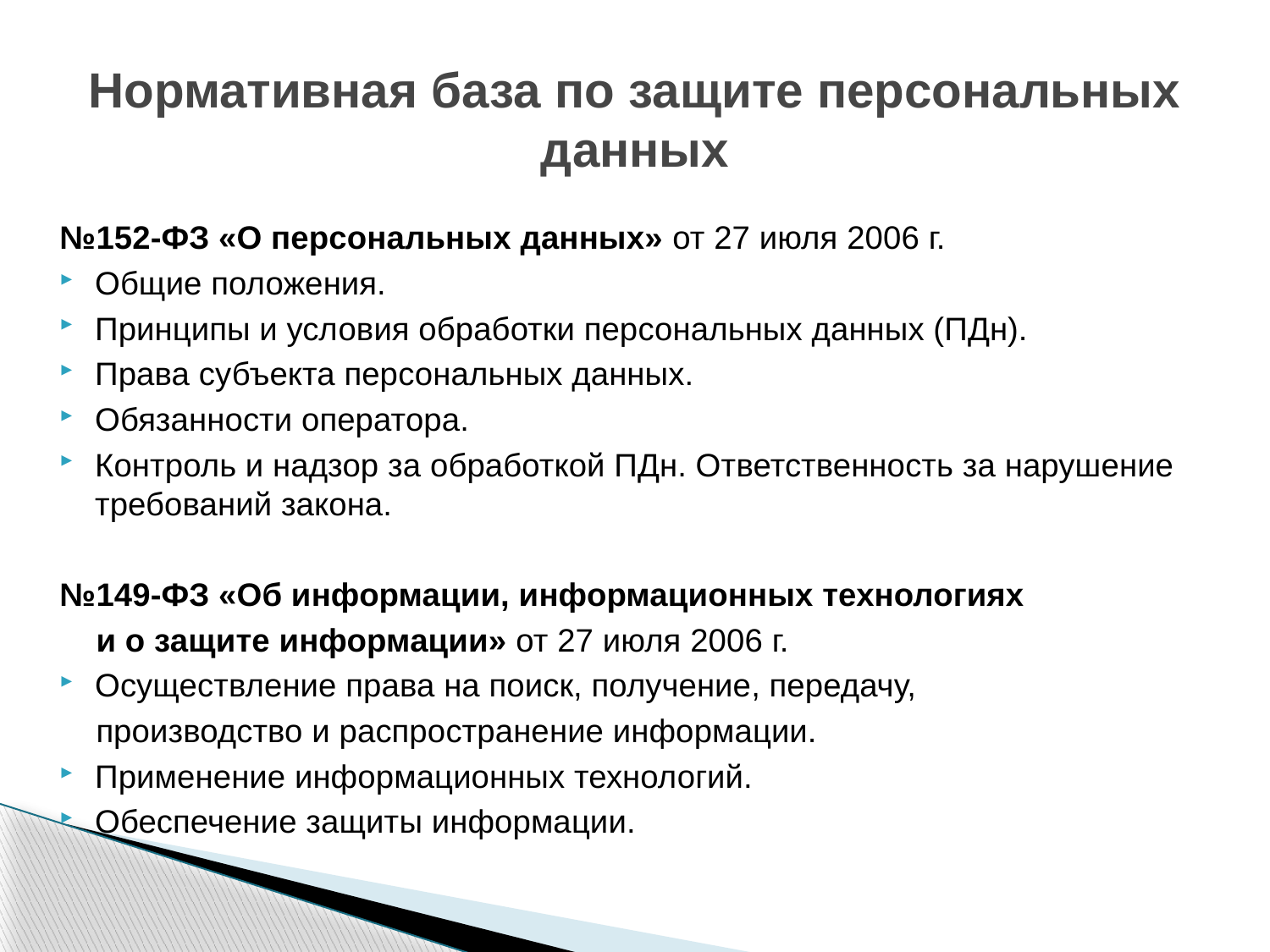

# Нормативная база по защите персональных данных

№152-ФЗ «О персональных данных» от 27 июля 2006 г.
Общие положения.
Принципы и условия обработки персональных данных (ПДн).
Права субъекта персональных данных.
Обязанности оператора.
Контроль и надзор за обработкой ПДн. Ответственность за нарушение требований закона.

№149-ФЗ «Об информации, информационных технологиях
    и о защите информации» от 27 июля 2006 г.
Осуществление права на поиск, получение, передачу,
    производство и распространение информации.
Применение информационных технологий.
Обеспечение защиты информации.